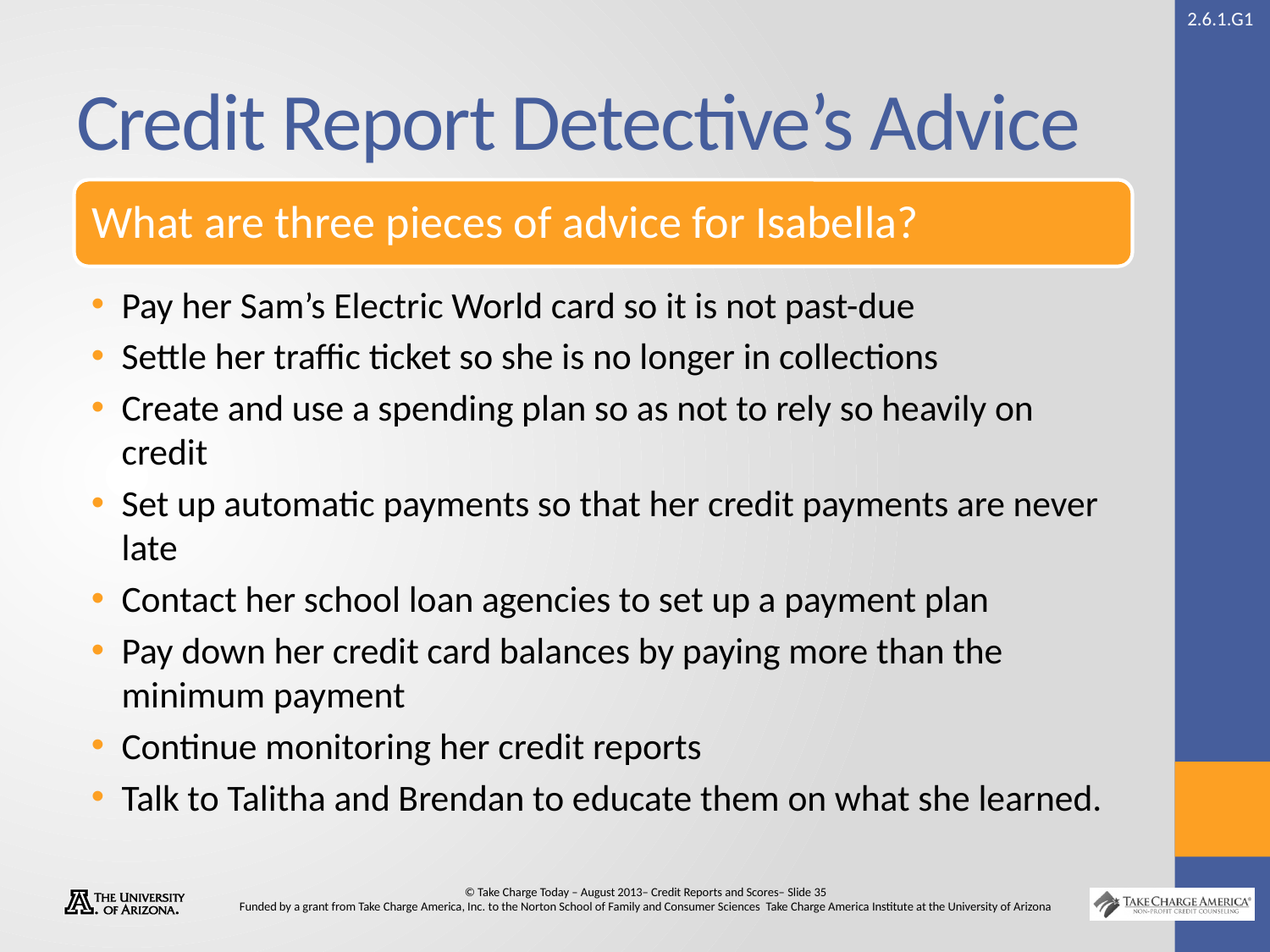

# Credit Report Detective’s Advice

What are three pieces of advice for Isabella?
Pay her Sam’s Electric World card so it is not past-due
Settle her traffic ticket so she is no longer in collections
Create and use a spending plan so as not to rely so heavily on credit
Set up automatic payments so that her credit payments are never late
Contact her school loan agencies to set up a payment plan
Pay down her credit card balances by paying more than the minimum payment
Continue monitoring her credit reports
Talk to Talitha and Brendan to educate them on what she learned.